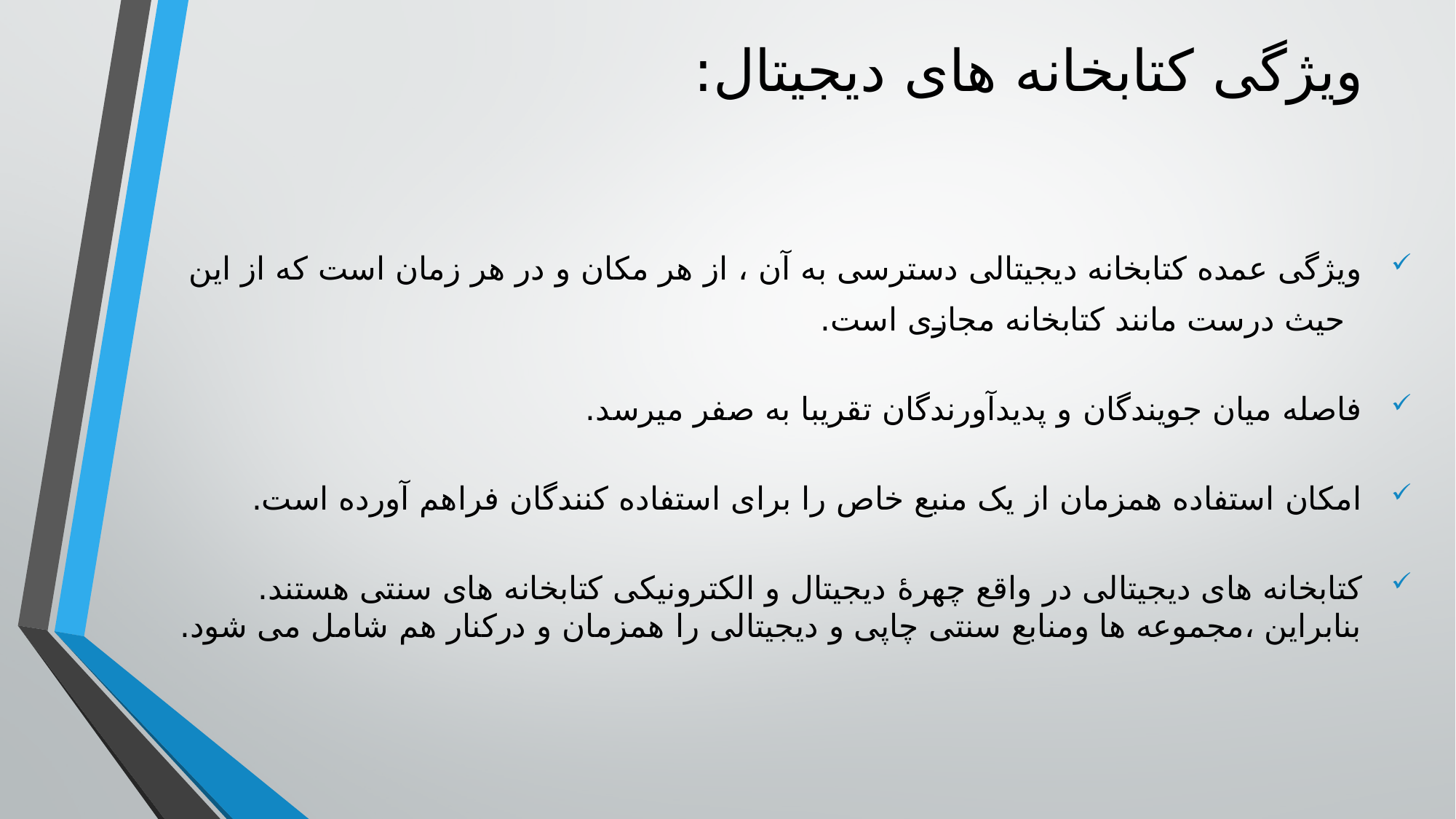

# ویژگی کتابخانه های دیجیتال:

ویژگی عمده کتابخانه دیجیتالی دسترسی به آن ، از هر مکان و در هر زمان است که از این
      حیث درست مانند کتابخانه مجازی است.
فاصله میان جویندگان و پدیدآورندگان تقریبا به صفر میرسد.
امکان استفاده همزمان از یک منبع خاص را برای استفاده کنندگان فراهم آورده است.
کتابخانه های دیجیتالی در واقع چهرۀ دیجیتال و الکترونیکی کتابخانه های سنتی هستند. بنابراین ،مجموعه ها ومنابع سنتی چاپی و دیجیتالی را همزمان و درکنار هم شامل می شود.